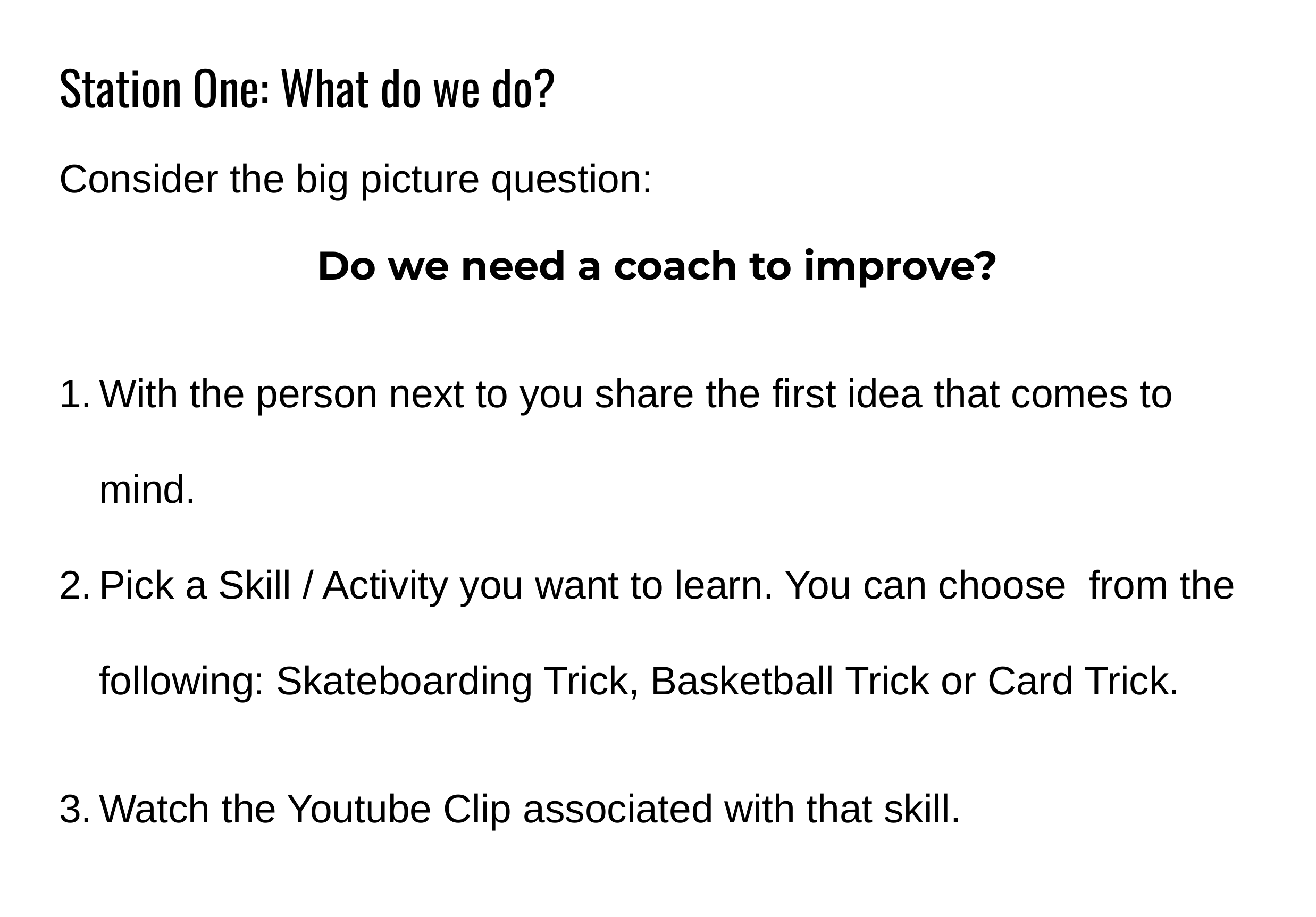

# Station One: What do we do?
Consider the big picture question:
Do we need a coach to improve?
With the person next to you share the first idea that comes to mind.
Pick a Skill / Activity you want to learn. You can choose  from the following: Skateboarding Trick, Basketball Trick or Card Trick.
Watch the Youtube Clip associated with that skill.
Spend 10 mins trying to learn the new skill. Note: You may watch the clips as many times as you need to.
As a group discuss what are the potential positives and negatives of the model of skill learning.